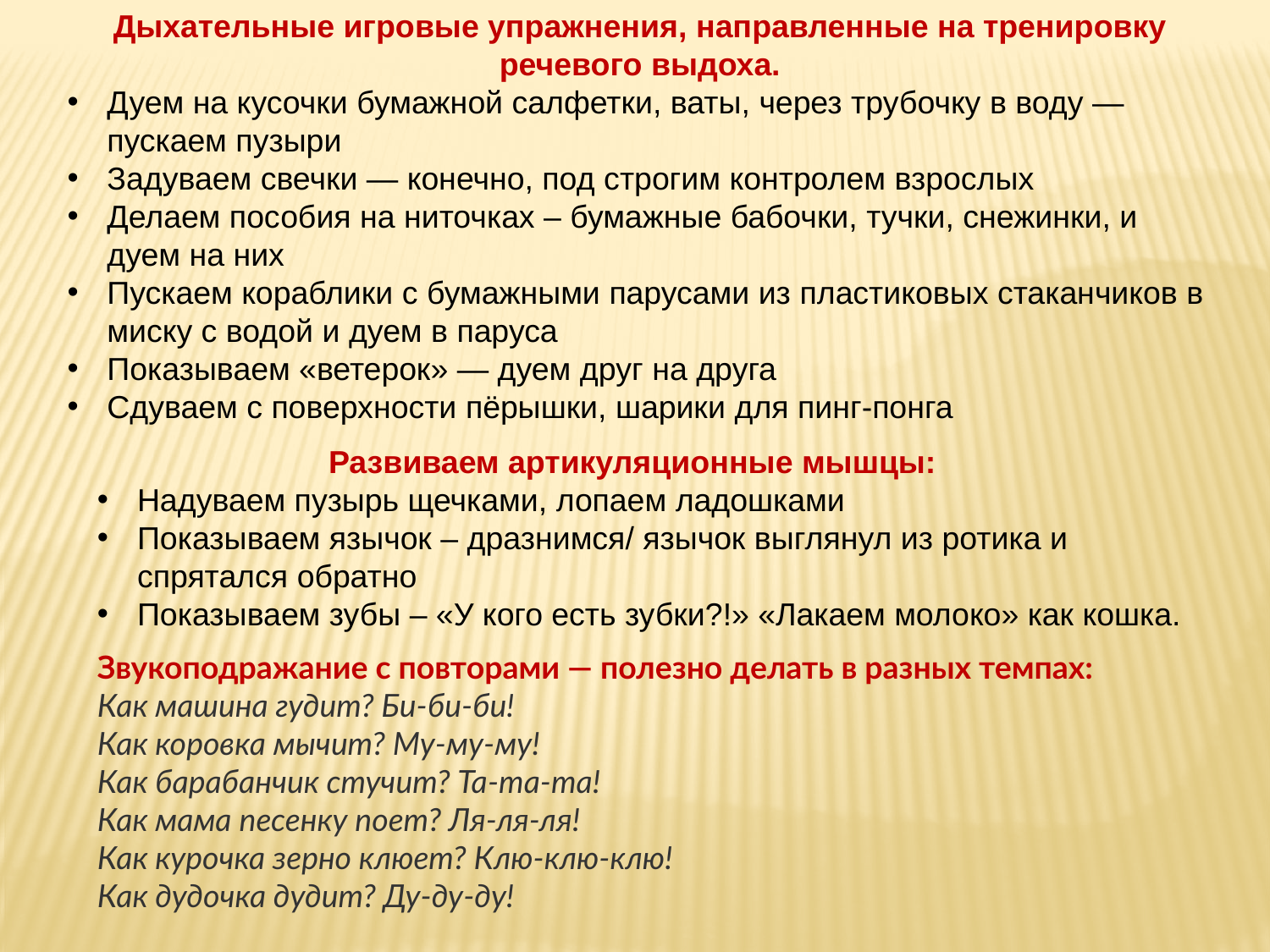

Дыхательные игровые упражнения, направленные на тренировку речевого выдоха.
Дуем на кусочки бумажной салфетки, ваты, через трубочку в воду — пускаем пузыри
Задуваем свечки — конечно, под строгим контролем взрослых
Делаем пособия на ниточках – бумажные бабочки, тучки, снежинки, и дуем на них
Пускаем кораблики с бумажными парусами из пластиковых стаканчиков в миску с водой и дуем в паруса
Показываем «ветерок» — дуем друг на друга
Сдуваем с поверхности пёрышки, шарики для пинг-понга
                          Развиваем артикуляционные мышцы:
Надуваем пузырь щечками, лопаем ладошками
Показываем язычок – дразнимся/ язычок выглянул из ротика и спрятался обратно
Показываем зубы – «У кого есть зубки?!» «Лакаем молоко» как кошка.
Звукоподражание с повторами — полезно делать в разных темпах:
Как машина гудит? Би-би-би!
Как коровка мычит? Му-му-му!
Как барабанчик стучит? Та-та-та!
Как мама песенку поет? Ля-ля-ля!
Как курочка зерно клюет? Клю-клю-клю!
Как дудочка дудит? Ду-ду-ду!